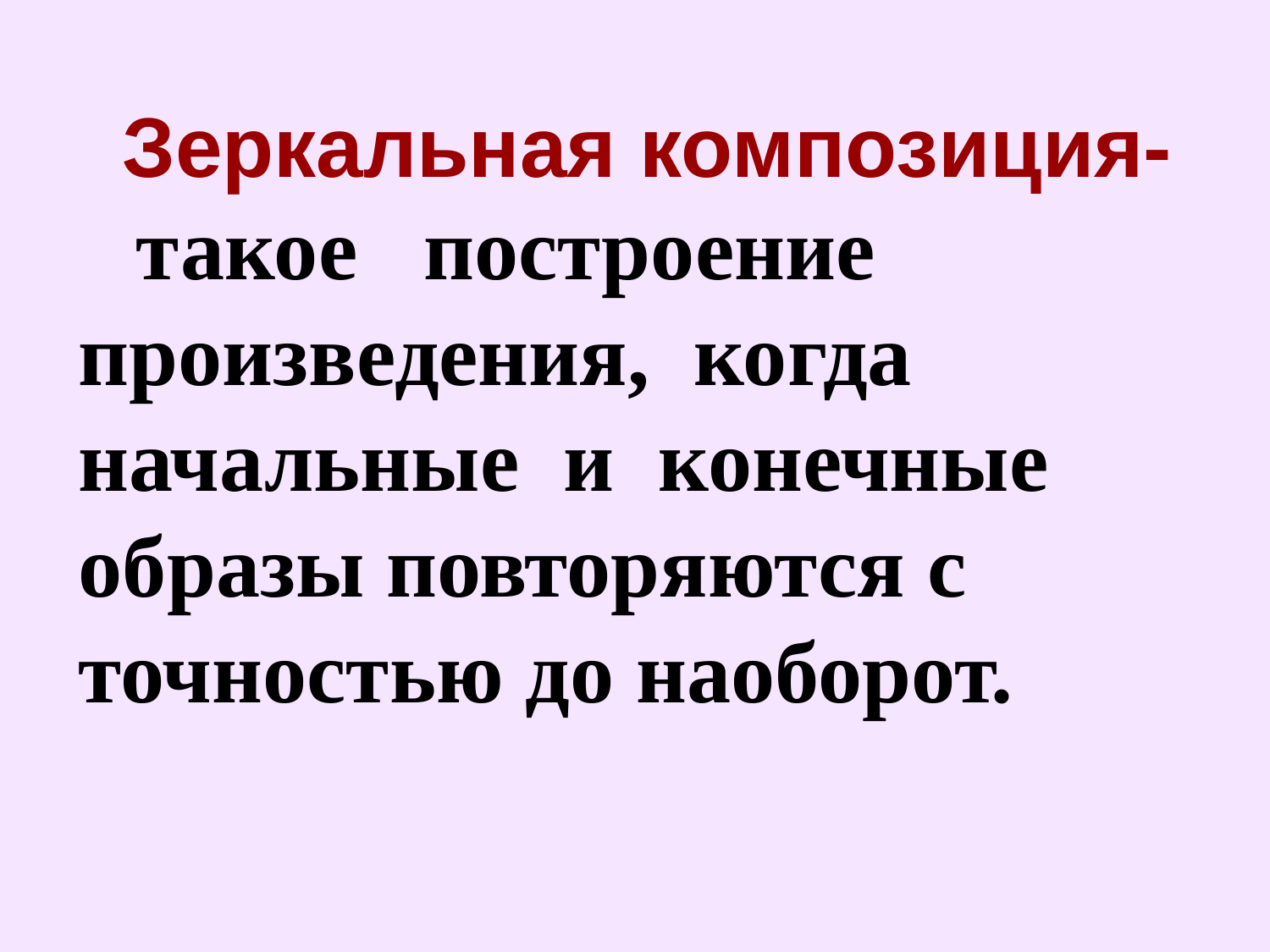

Зеркальная композиция-
        такое   построение
   произведения,  когда
   начальные  и  конечные
   образы повторяются с
   точностью до наоборот.